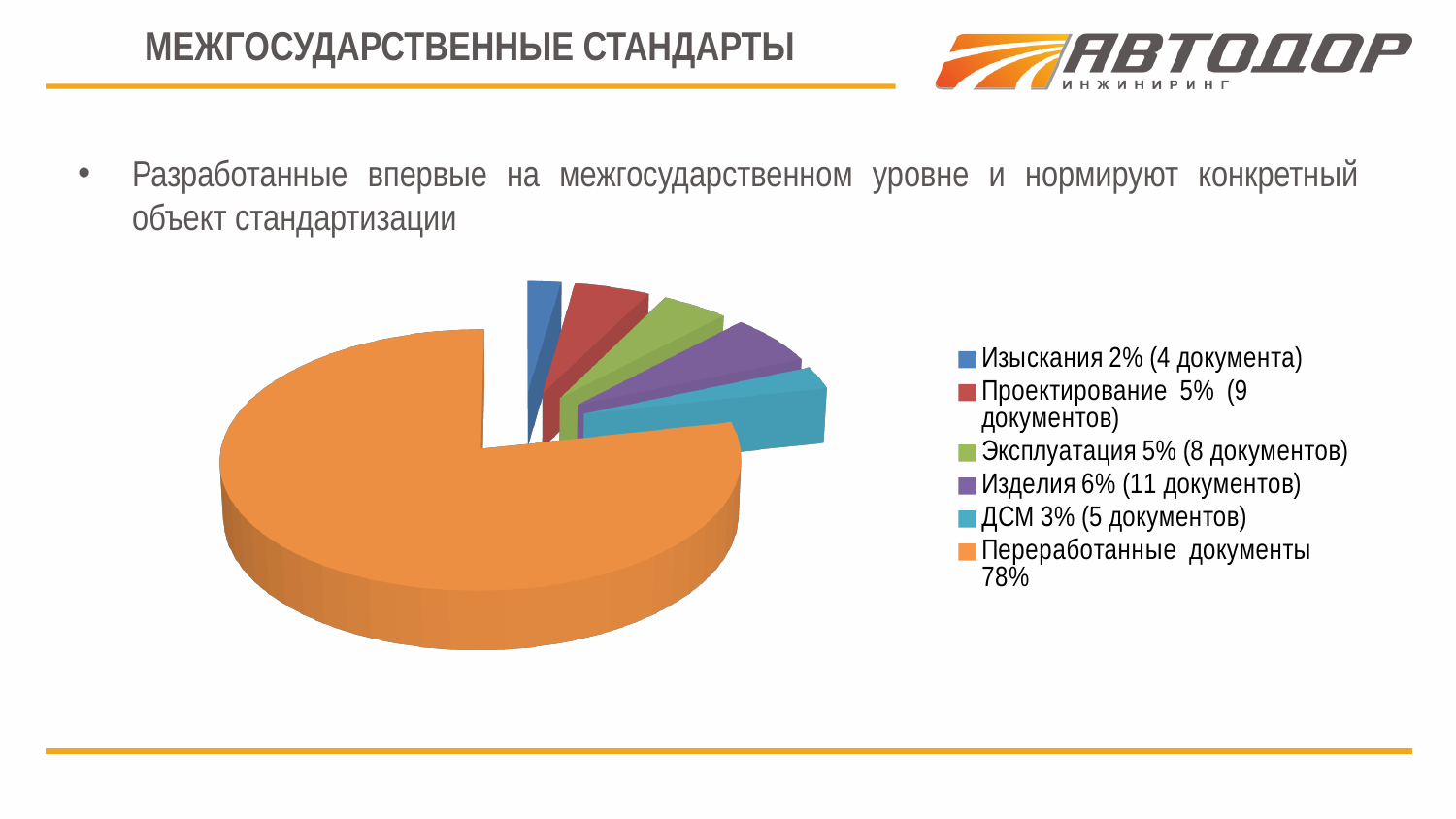

# МЕЖГОСУДАРСТВЕННЫЕ СТАНДАРТЫ
Разработанные впервые на межгосударственном уровне и нормируют конкретный объект стандартизации

[unsupported chart]